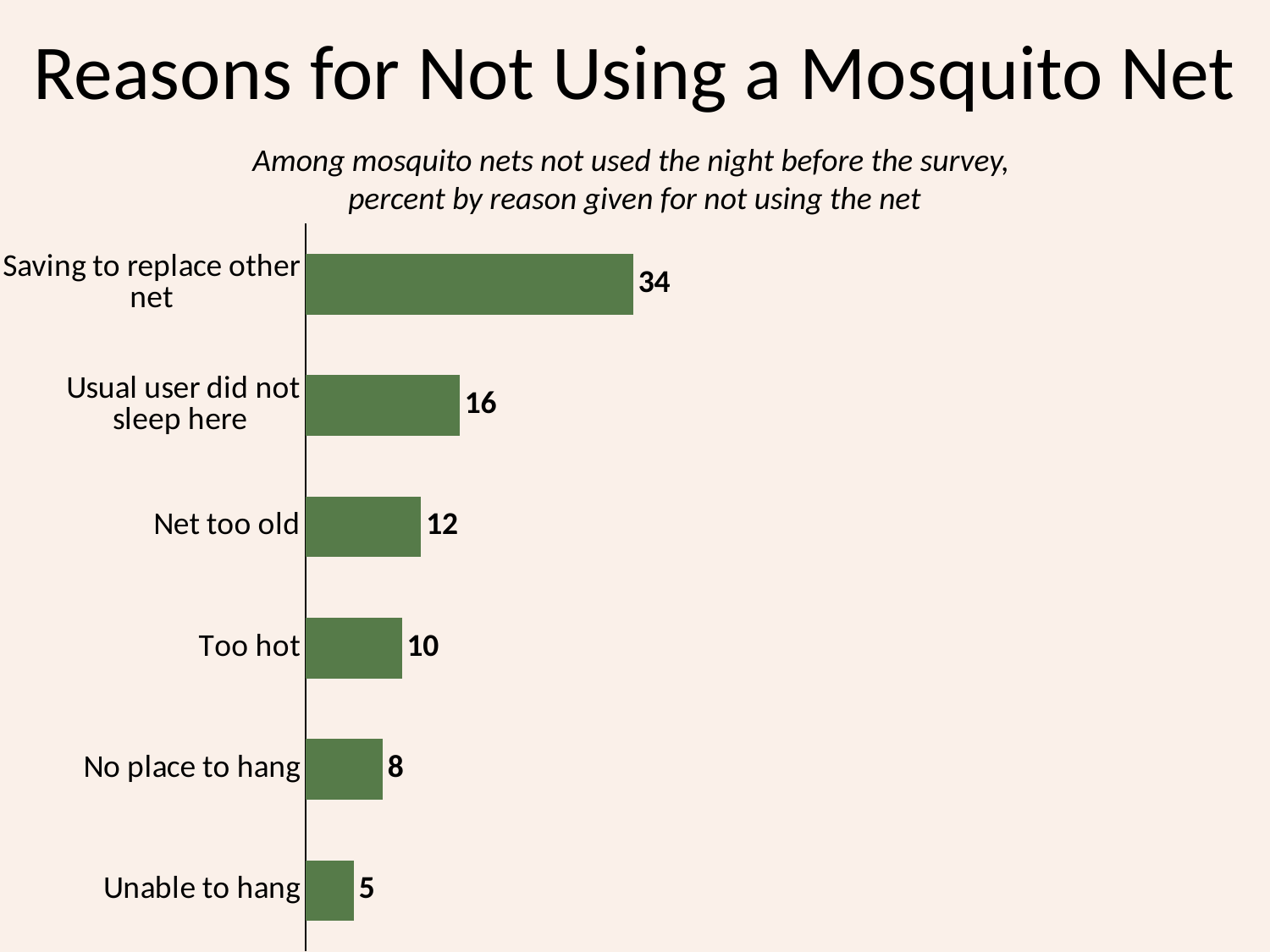

# Reasons for Not Using a Mosquito Net
Among mosquito nets not used the night before the survey,
percent by reason given for not using the net

### Chart

| Category | Series 1 |
|---|---|
| Unable to hang | 5.0 |
| No place to hang | 8.0 |
| Too hot | 10.0 |
| Net too old | 12.0 |
| Usual user did not sleep here  | 16.0 |
| Saving to replace other net | 34.0 |